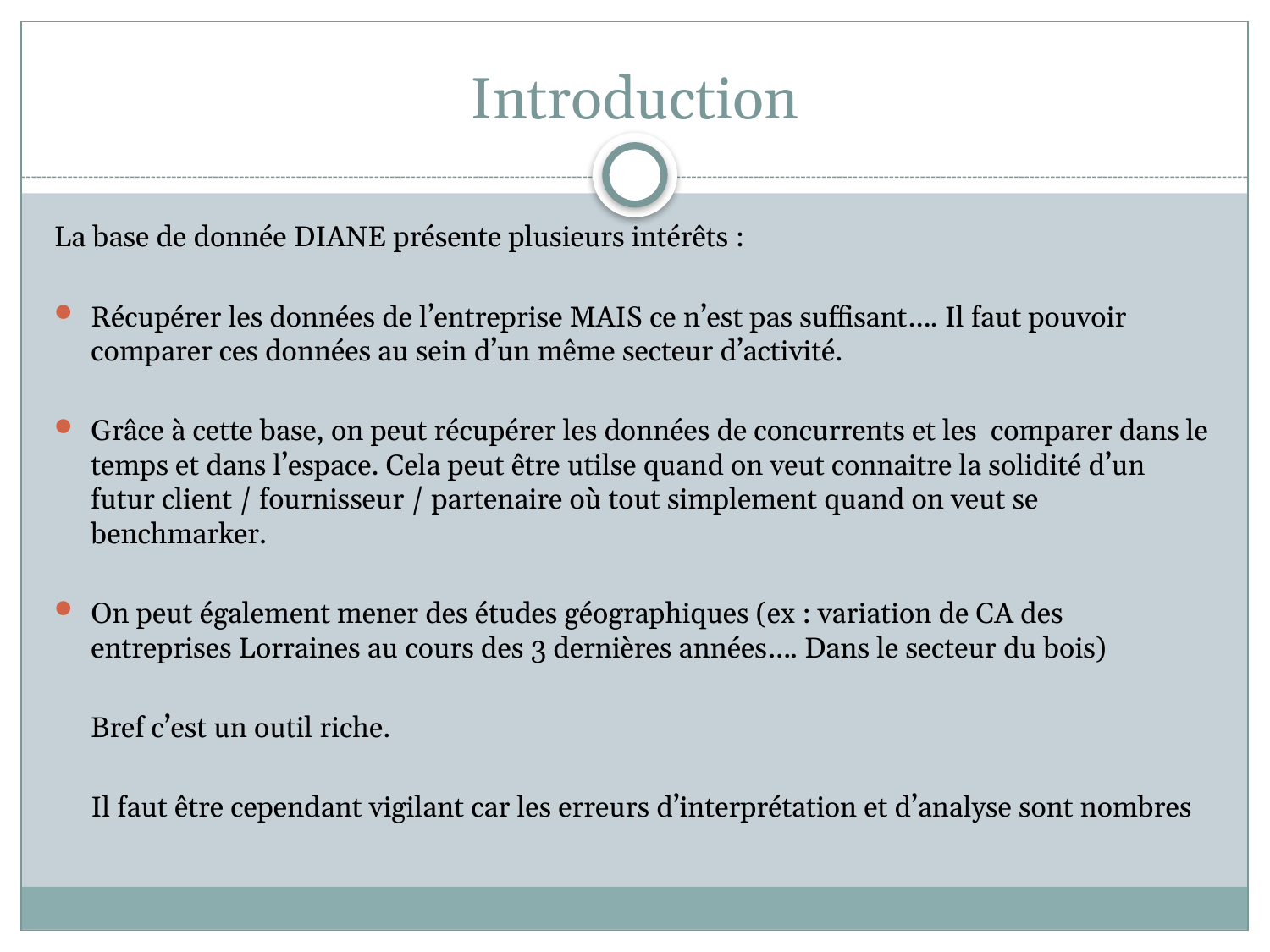

# Introduction
La base de donnée DIANE présente plusieurs intérêts :

Récupérer les données de l’entreprise MAIS ce n’est pas suffisant…. Il faut pouvoir comparer ces données au sein d’un même secteur d’activité.

Grâce à cette base, on peut récupérer les données de concurrents et les  comparer dans le temps et dans l’espace. Cela peut être utilse quand on veut connaitre la solidité d’un futur client / fournisseur / partenaire où tout simplement quand on veut se benchmarker.

On peut également mener des études géographiques (ex : variation de CA des entreprises Lorraines au cours des 3 dernières années…. Dans le secteur du bois)

	Bref c’est un outil riche.

	Il faut être cependant vigilant car les erreurs d’interprétation et d’analyse sont nombres